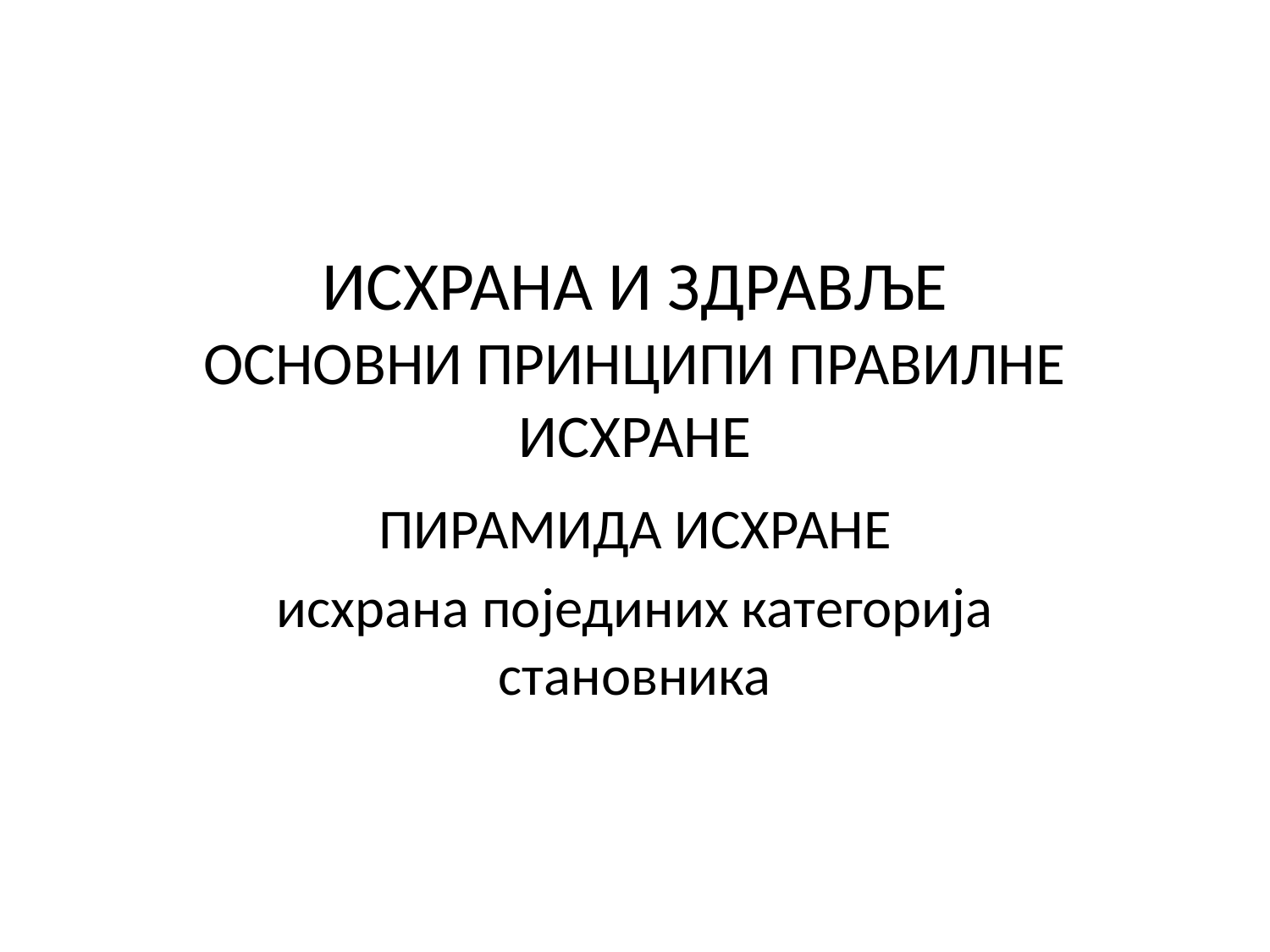

ИСХРАНА И ЗДРАВЉЕ
ОСНОВНИ ПРИНЦИПИ ПРАВИЛНЕ ИСХРАНЕ
ПИРАМИДА ИСХРАНЕ
исхрана појединих категорија становника